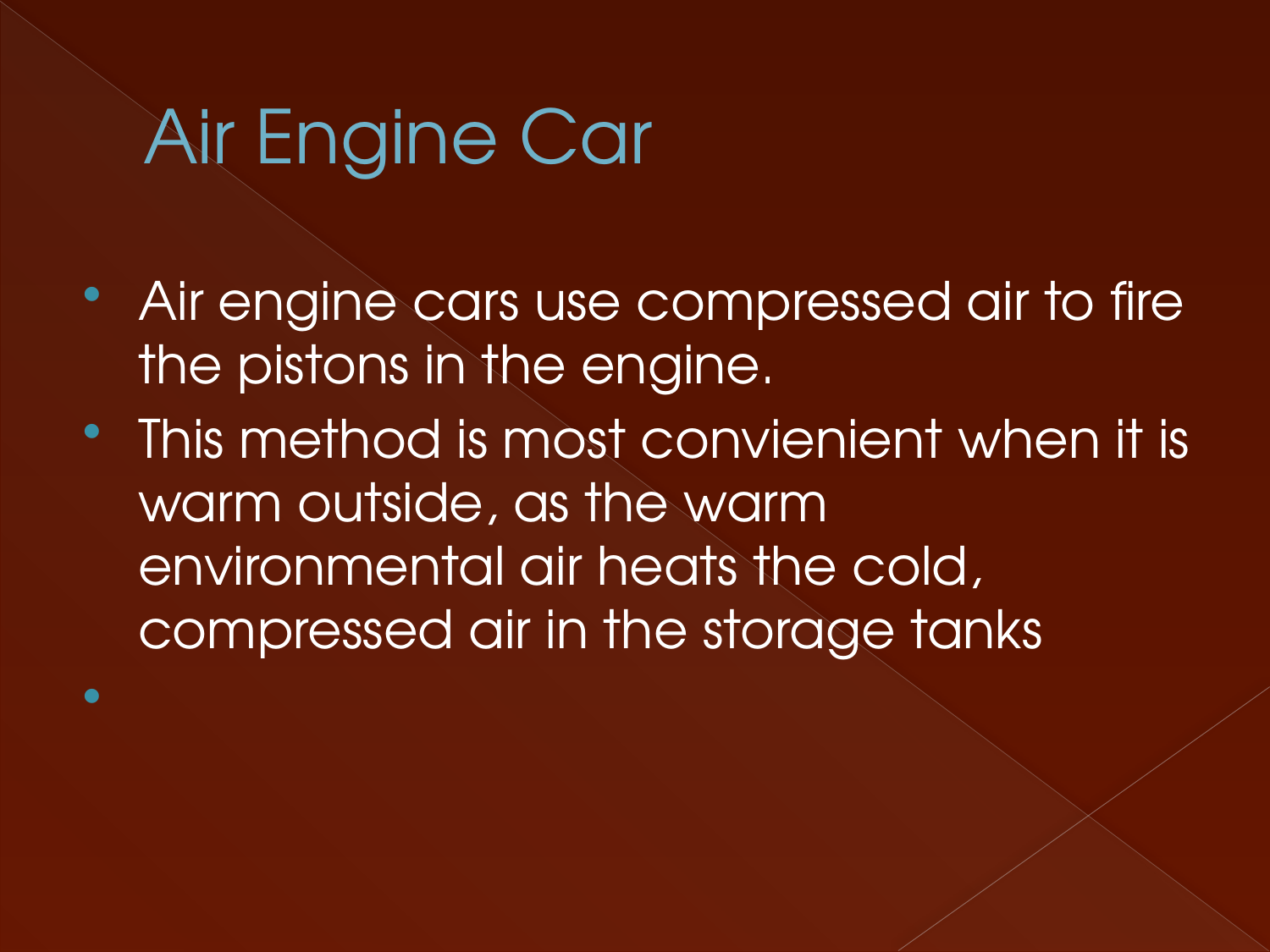

# Air Engine Car
Air engine cars use compressed air to fire the pistons in the engine.
This method is most convienient when it is warm outside, as the warm environmental air heats the cold, compressed air in the storage tanks